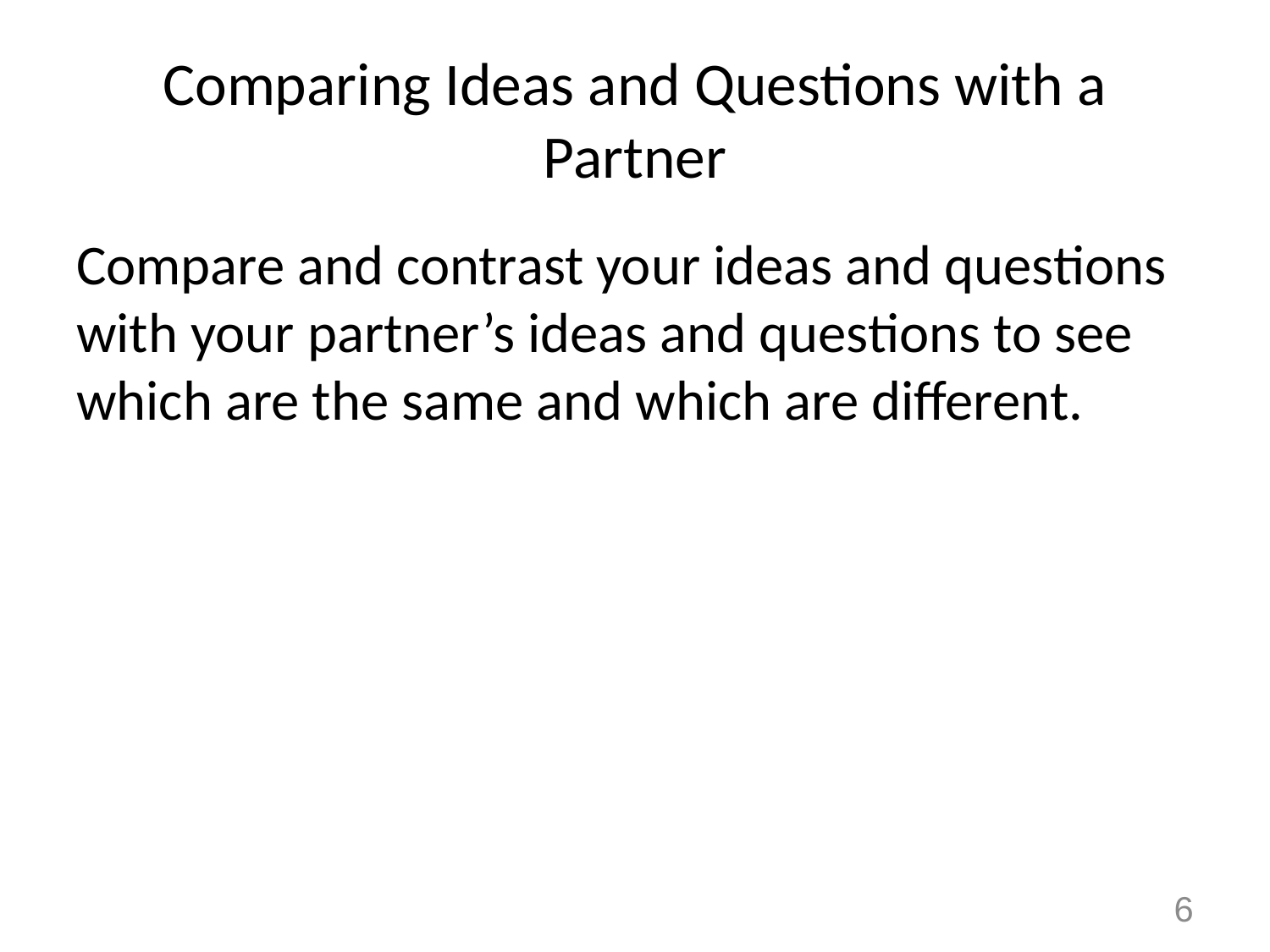

# Comparing Ideas and Questions with a Partner
Compare and contrast your ideas and questions with your partner’s ideas and questions to see which are the same and which are different.
6